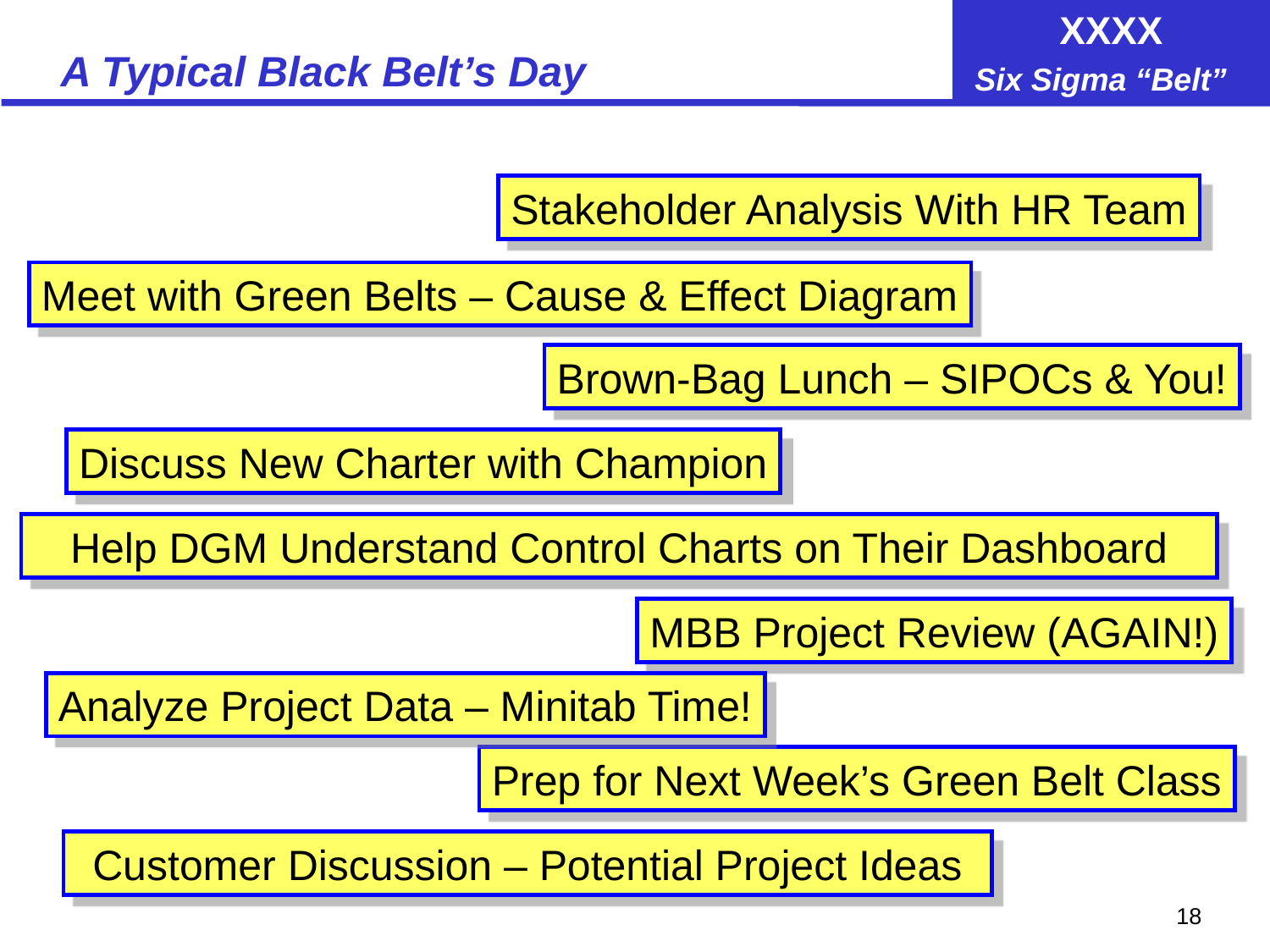

# A Typical Black Belt’s Day
Stakeholder Analysis With HR Team
Meet with Green Belts – Cause & Effect Diagram
Analyze Project Data – Minitab Time!
Brown-Bag Lunch – SIPOCs & You!
Discuss New Charter with Champion
MBB Project Review (AGAIN!)
Help DGM Understand Control Charts on Their Dashboard
Customer Discussion – Potential Project Ideas
Prep for Next Week’s Green Belt Class